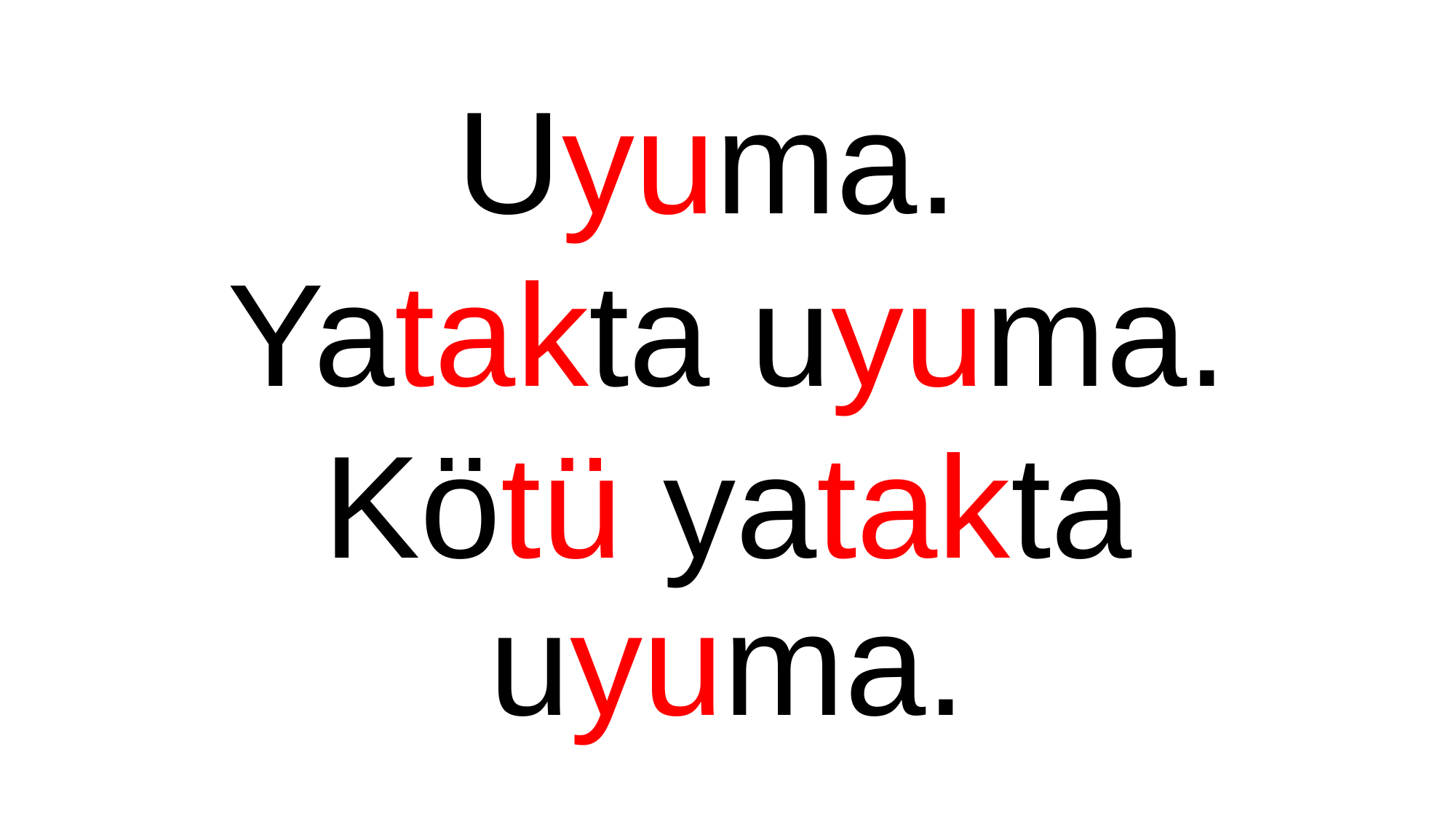

#
Uyuma.
Yatakta uyuma.
Kötü yatakta uyuma.